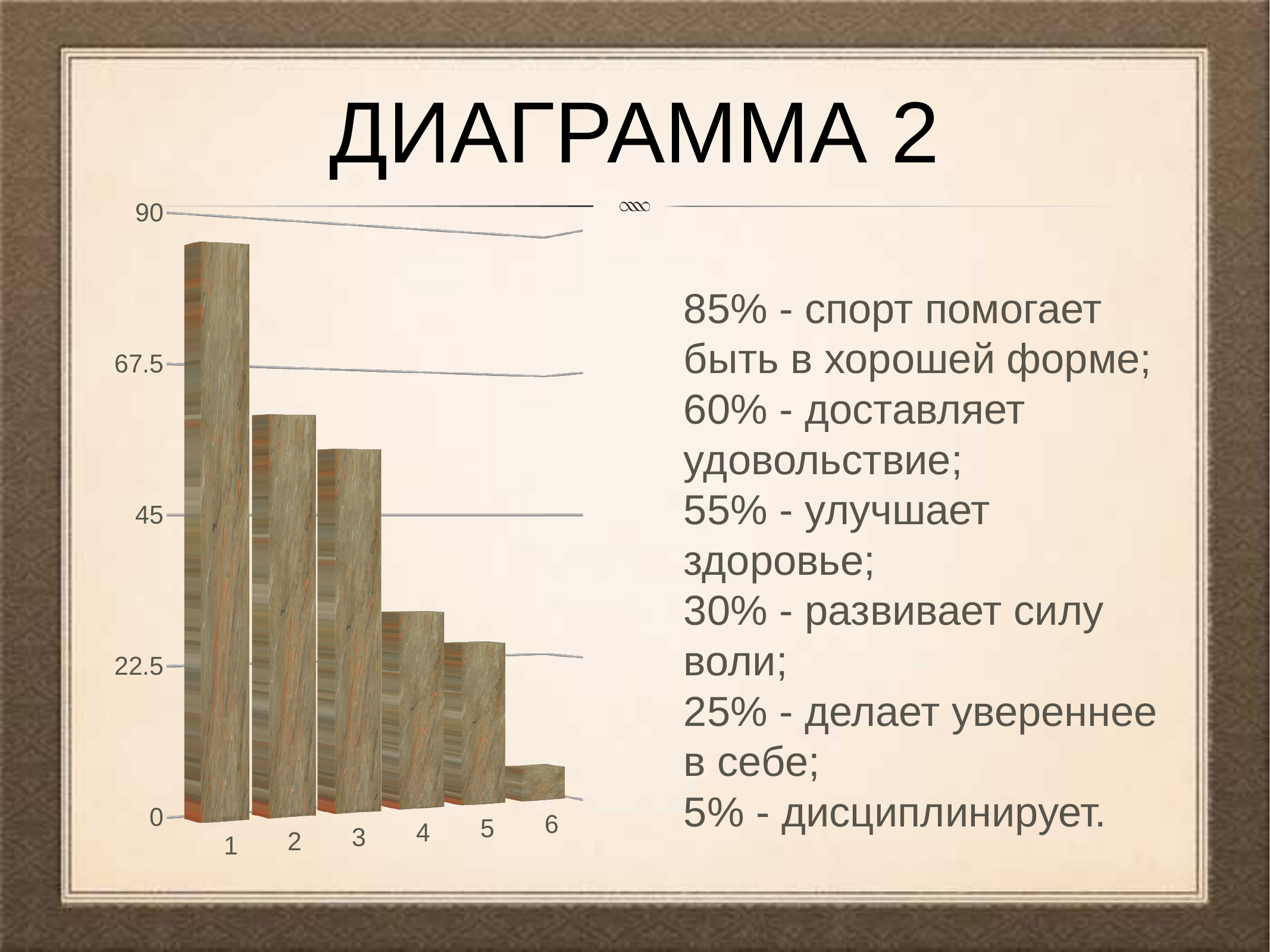

# Диаграмма 2

[unsupported chart]

85% - спорт помогает быть в хорошей форме;
60% - доставляет удовольствие;
55% - улучшает здоровье;
30% - развивает силу воли;
25% - делает увереннее в себе;
5% - дисциплинирует.